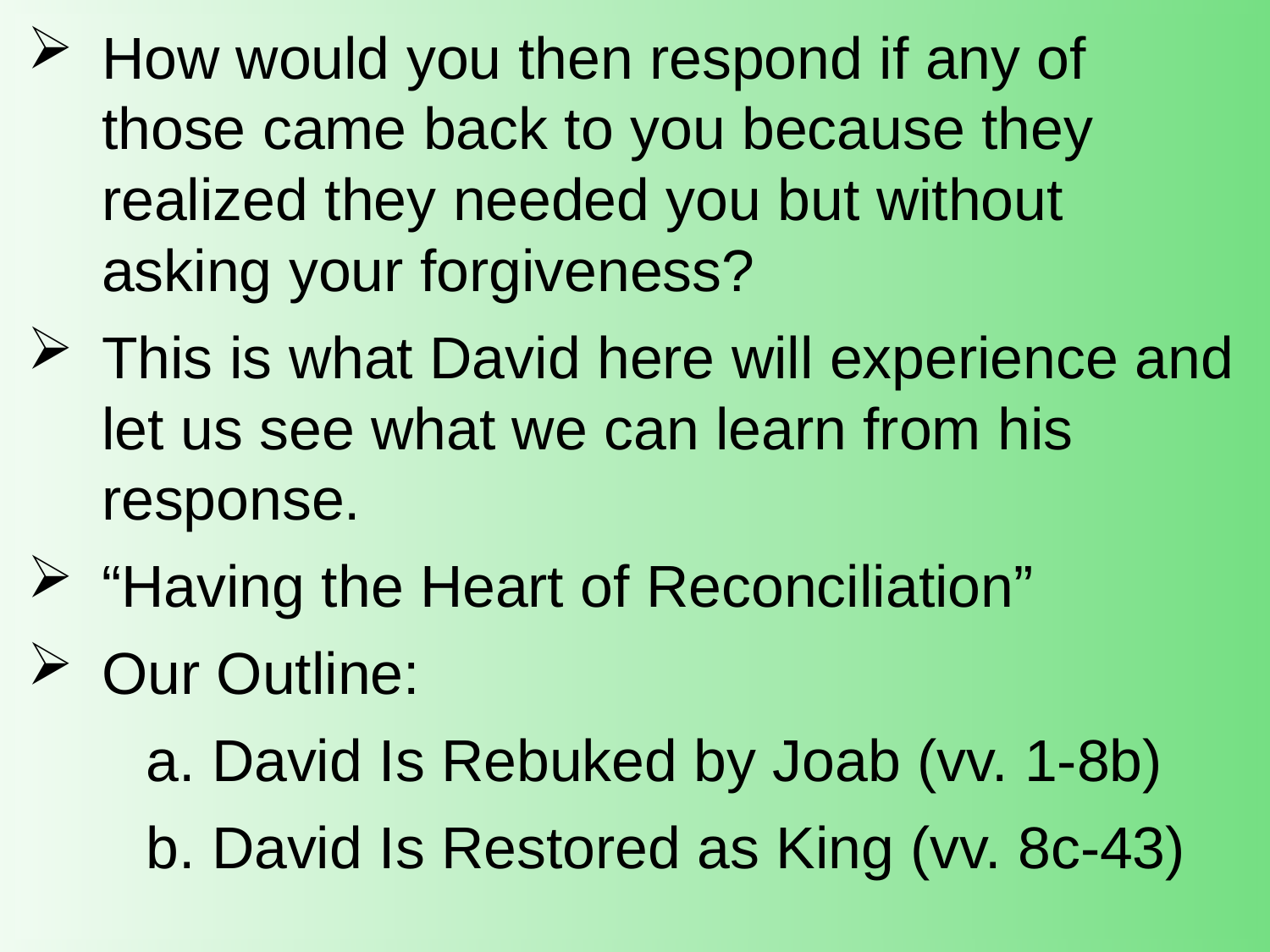

How would you then respond if any of those came back to you because they realized they needed you but without asking your forgiveness?
This is what David here will experience and let us see what we can learn from his response.
“Having the Heart of Reconciliation”
Our Outline:
		a. David Is Rebuked by Joab (vv. 1-8b)
		b. David Is Restored as King (vv. 8c-43)